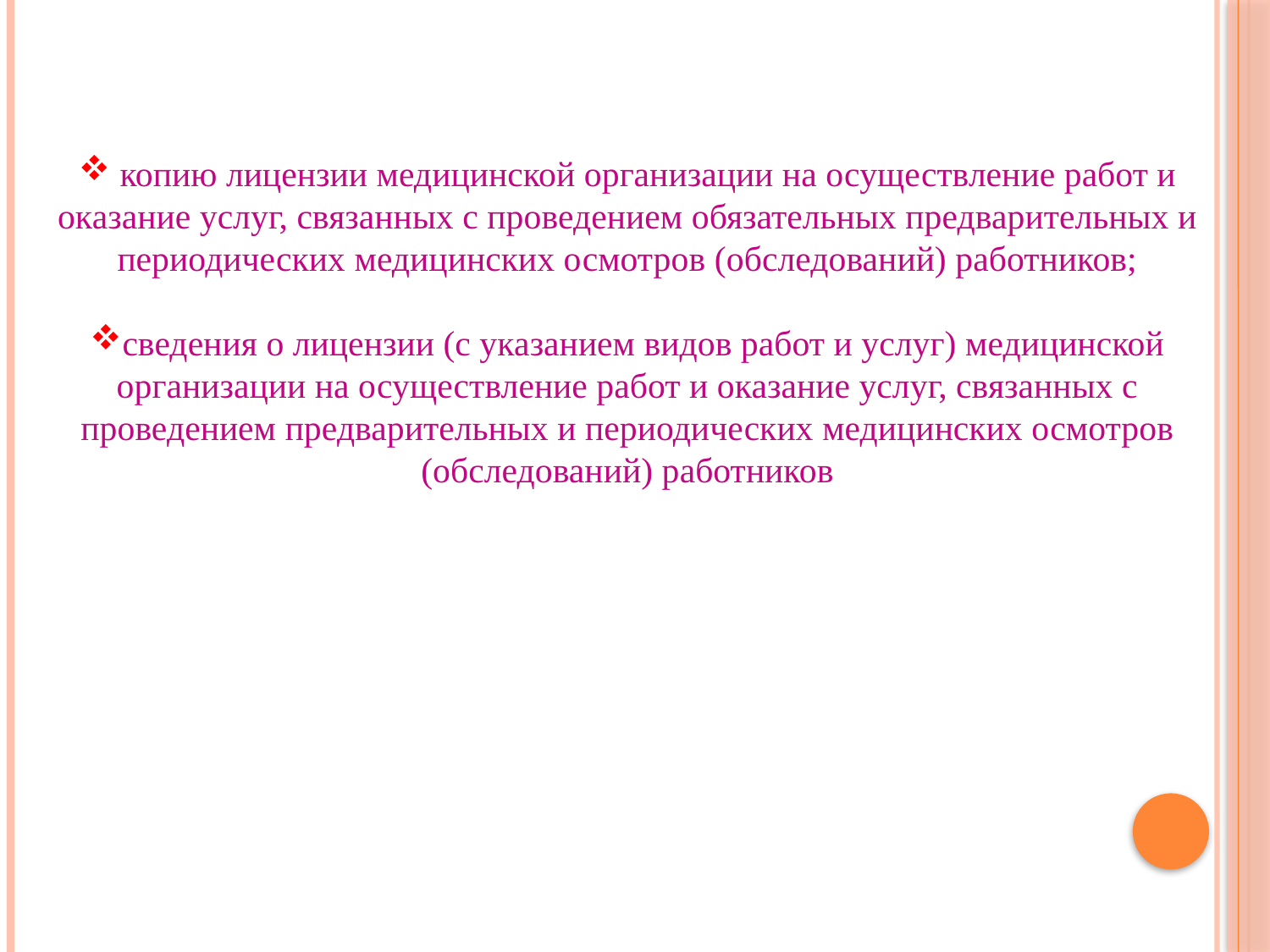

копию лицензии медицинской организации на осуществление работ и оказание услуг, связанных с проведением обязательных предварительных и периодических медицинских осмотров (обследований) работников;

сведения о лицензии (с указанием видов работ и услуг) медицинской организации на осуществление работ и оказание услуг, связанных с проведением предварительных и периодических медицинских осмотров (обследований) работников